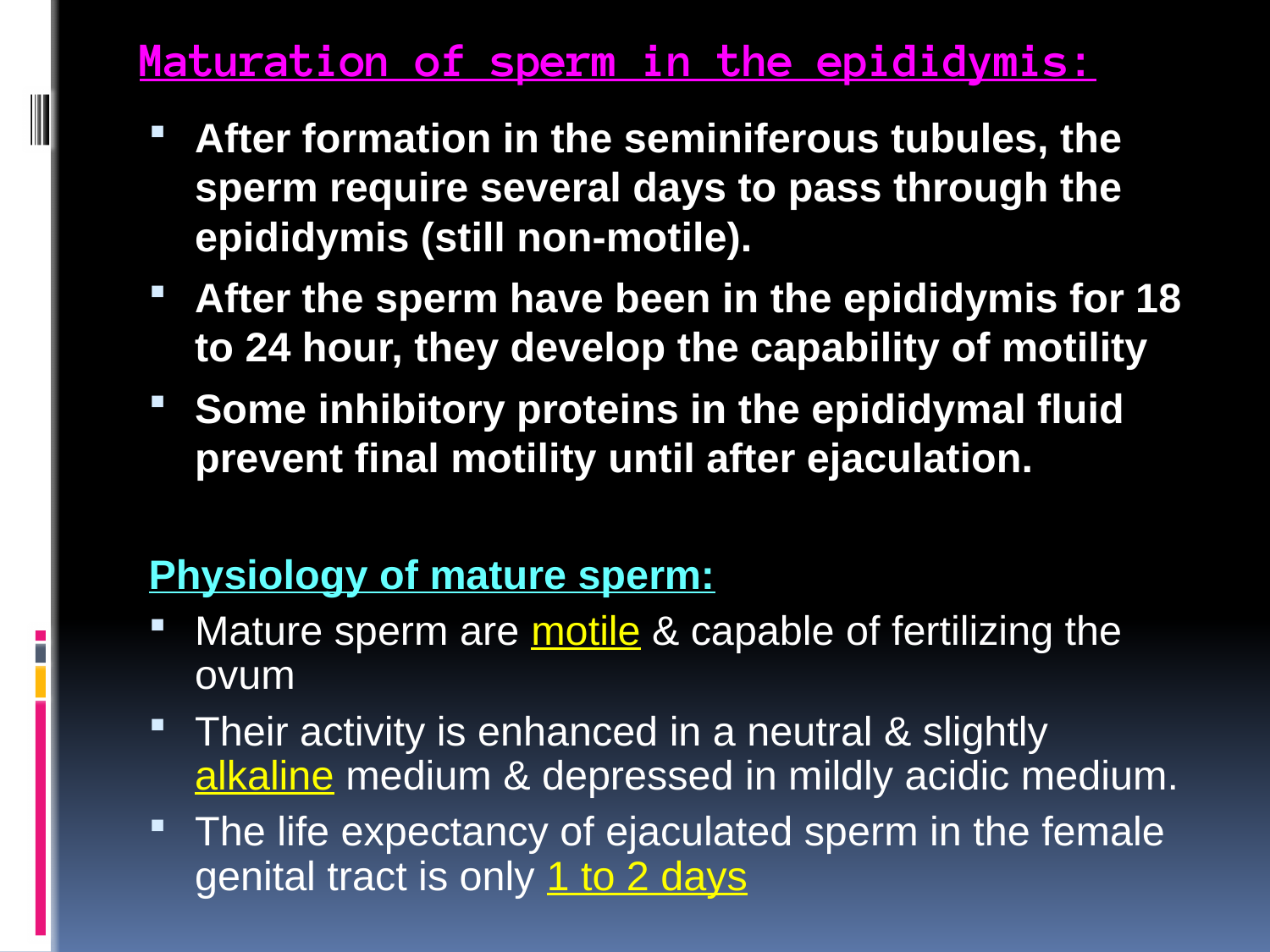

# Maturation of sperm in the epididymis:
After formation in the seminiferous tubules, the sperm require several days to pass through the epididymis (still non-motile).
After the sperm have been in the epididymis for 18 to 24 hour, they develop the capability of motility
Some inhibitory proteins in the epididymal fluid prevent final motility until after ejaculation.

Physiology of mature sperm:
Mature sperm are motile & capable of fertilizing the ovum
Their activity is enhanced in a neutral & slightly alkaline medium & depressed in mildly acidic medium.
The life expectancy of ejaculated sperm in the female genital tract is only 1 to 2 days